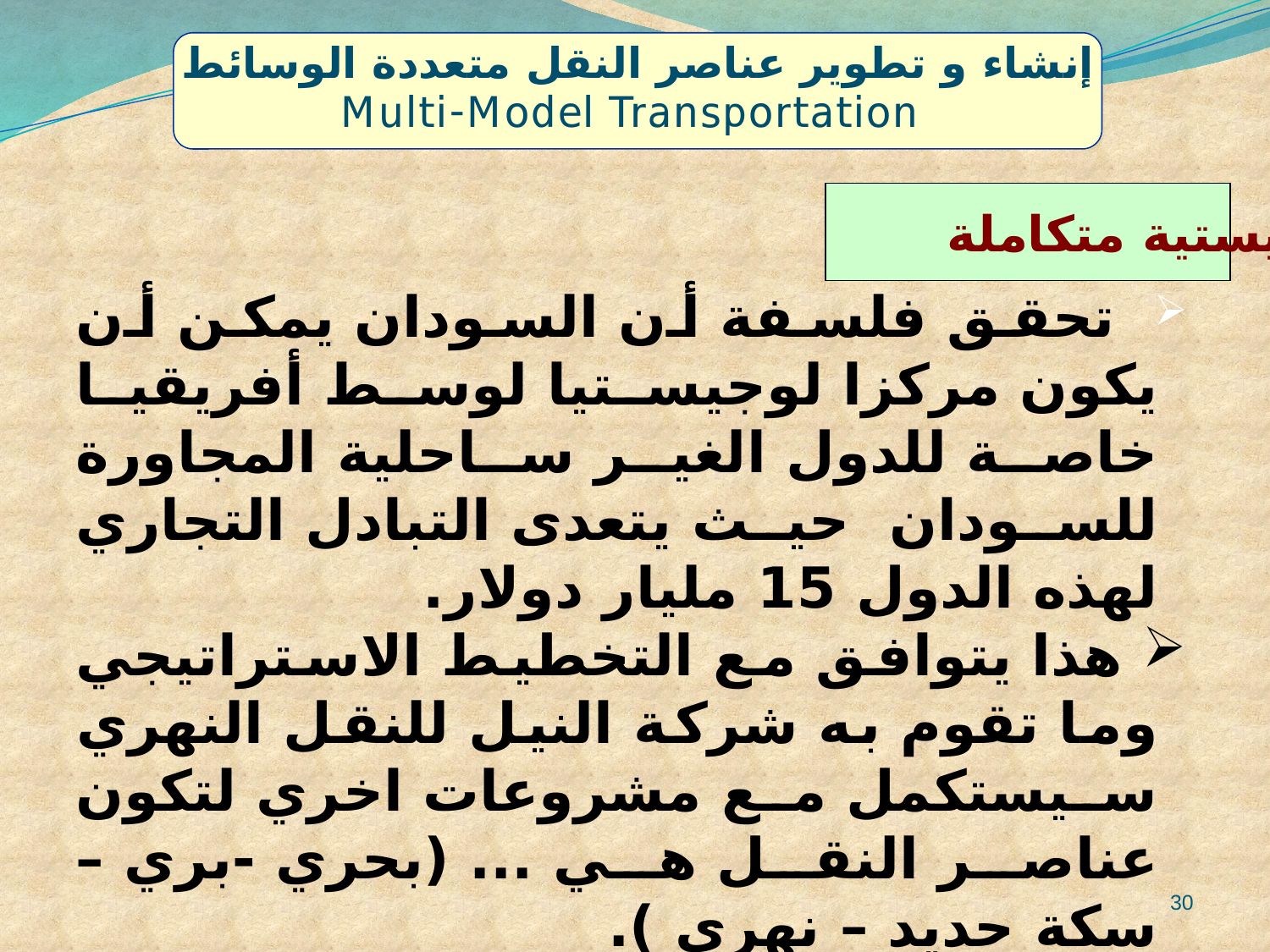

إنشاء و تطوير عناصر النقل متعددة الوسائط
Multi-Model Transportation
       شبكة لوجيستية متكاملة
	  تحقق فلسفة أن السودان يمكن أن يكون مركزا لوجيستيا لوسط أفريقيا خاصة للدول الغير ساحلية المجاورة للسودان  حيث يتعدى التبادل التجاري لهذه الدول 15 مليار دولار.
	 هذا يتوافق مع التخطيط الاستراتيجي وما تقوم به شركة النيل للنقل النهري سيستكمل مع مشروعات اخري لتكون عناصر النقل هي ... (بحري -بري – سكة حديد – نهري ).
30